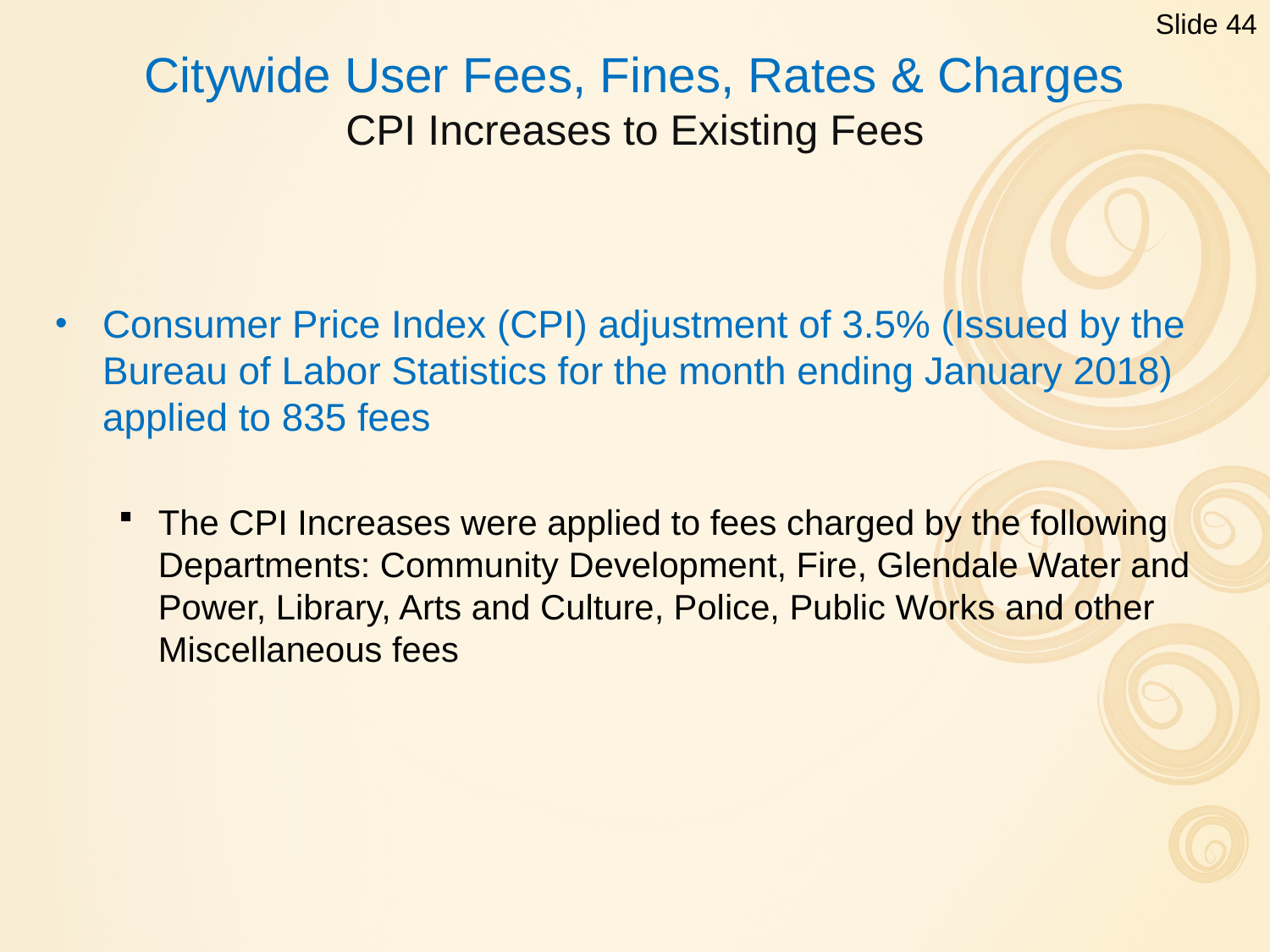

Slide 44
# Citywide User Fees, Fines, Rates & Charges CPI Increases to Existing Fees

Consumer Price Index (CPI) adjustment of 3.5% (Issued by the Bureau of Labor Statistics for the month ending January 2018) applied to 835 fees

The CPI Increases were applied to fees charged by the following Departments: Community Development, Fire, Glendale Water and Power, Library, Arts and Culture, Police, Public Works and other Miscellaneous fees